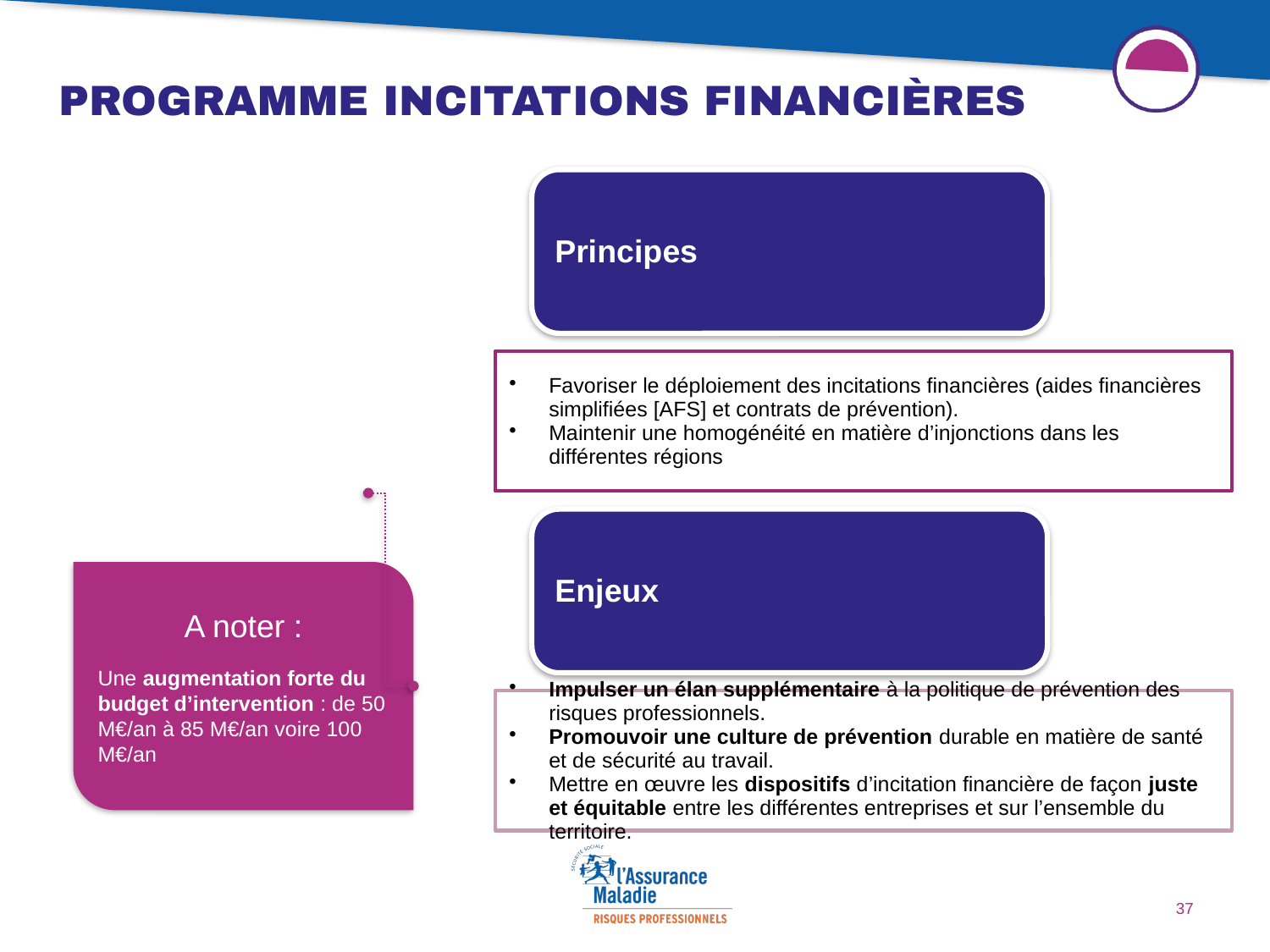

# PROGRAMME Incitations financières
Favoriser le déploiement des incitations financières (aides financières simplifiées [AFS] et contrats de prévention).
Enjeux
Principes
Impulser un élan supplémentaire à la politique de prévention des risques professionnels.
Maintenir une homogénéité en matière d’injonctions dans les différentes régions
Promouvoir une culture de prévention durable en matière de santé et de sécurité au travail.
Mettre en œuvre les dispositifs d’incitation financière de façon juste et équitable entre les différentes entreprises et sur l’ensemble du territoire.
A noter :
Une augmentation forte du budget d’intervention : de 50 M€/an à 85 M€/an voire 100 M€/an
37